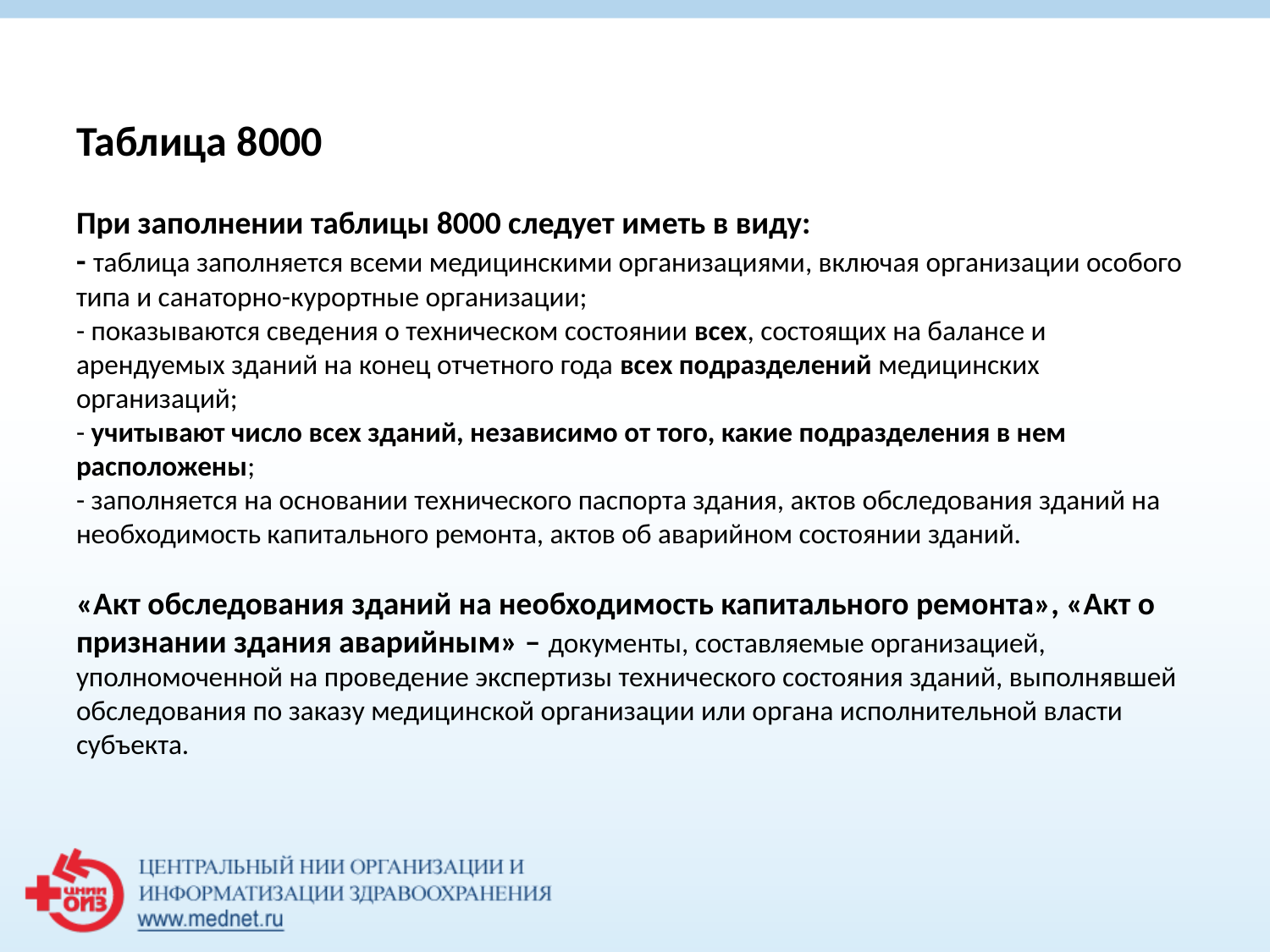

# Таблица 8000 При заполнении таблицы 8000 следует иметь в виду: - таблица заполняется всеми медицинскими организациями, включая организации особого типа и санаторно-курортные организации; - показываются сведения о техническом состоянии всех, состоящих на балансе и арендуемых зданий на конец отчетного года всех подразделений медицинских организаций; - учитывают число всех зданий, независимо от того, какие подразделения в нем расположены; - заполняется на основании технического паспорта здания, актов обследования зданий на необходимость капитального ремонта, актов об аварийном состоянии зданий. «Акт обследования зданий на необходимость капитального ремонта», «Акт о признании здания аварийным» – документы, составляемые организацией, уполномоченной на проведение экспертизы технического состояния зданий, выполнявшей обследования по заказу медицинской организации или органа исполнительной власти субъекта.